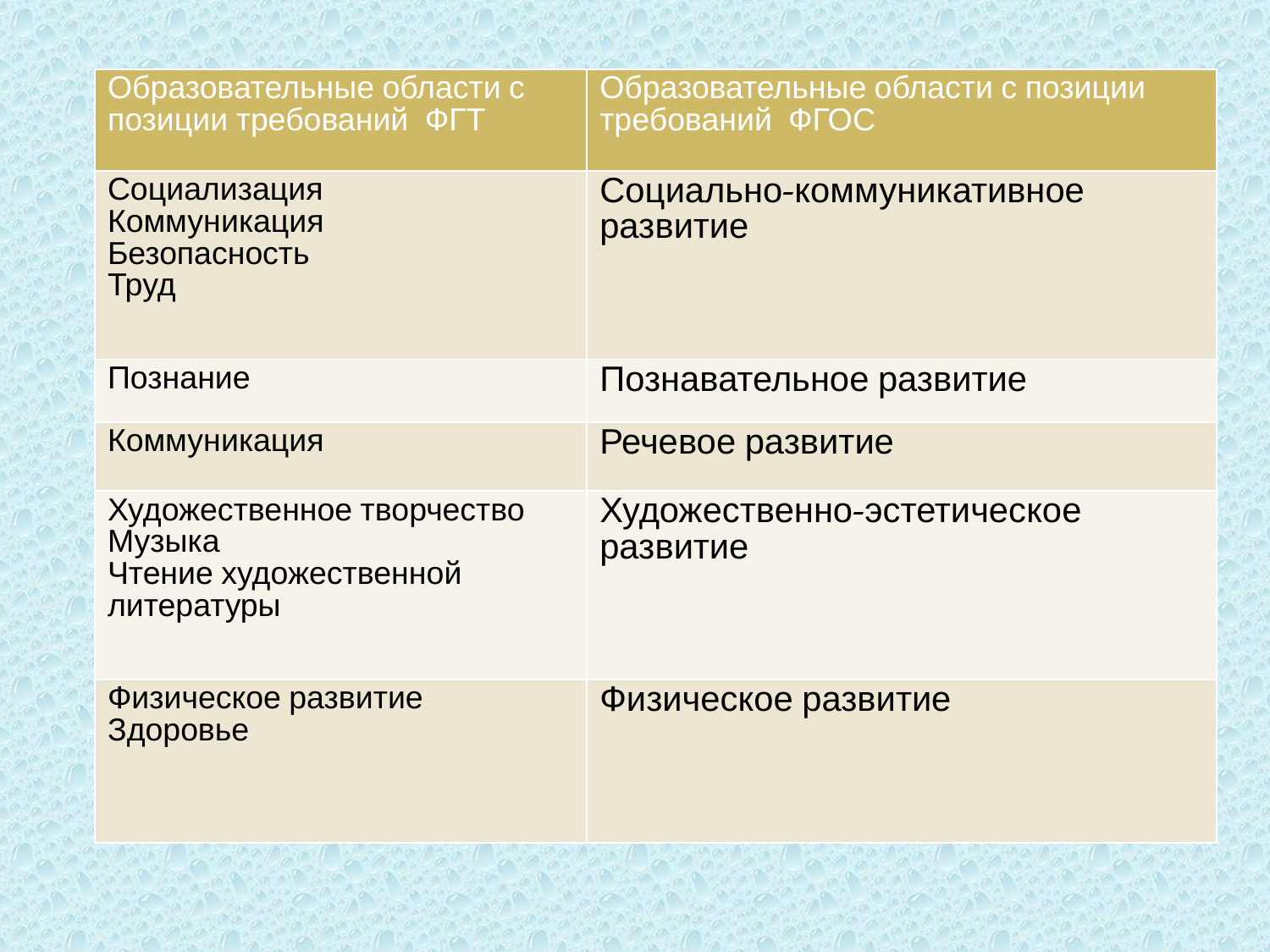

| Образовательные области с позиции требований ФГТ | Образовательные области с позиции требований ФГОС |
| --- | --- |
| Социализация Коммуникация Безопасность Труд | Социально-коммуникативное развитие |
| Познание | Познавательное развитие |
| Коммуникация | Речевое развитие |
| Художественное творчество Музыка Чтение художественной литературы | Художественно-эстетическое развитие |
| Физическое развитие Здоровье | Физическое развитие |